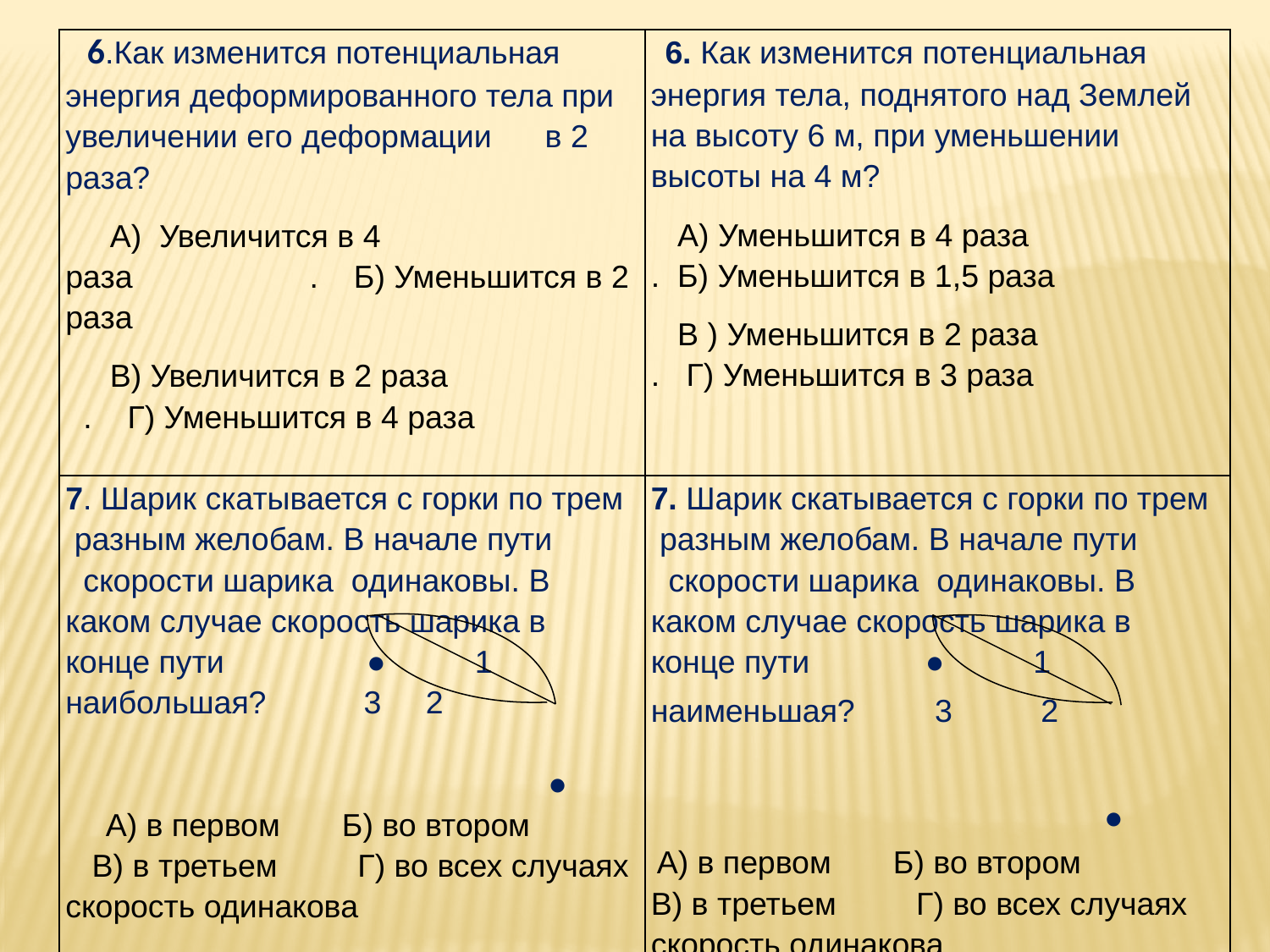

| 6.Как изменится потенциальная энергия деформированного тела при увеличении его деформации в 2 раза? А) Увеличится в 4 раза . Б) Уменьшится в 2 раза В) Увеличится в 2 раза . Г) Уменьшится в 4 раза | 6. Как изменится потенциальная энергия тела, поднятого над Землей на высоту 6 м, при уменьшении высоты на 4 м? А) Уменьшится в 4 раза . Б) Уменьшится в 1,5 раза В ) Уменьшится в 2 раза . Г) Уменьшится в 3 раза |
| --- | --- |
| 7. Шарик скатывается с горки по трем разным желобам. В начале пути скорости шарика одинаковы. В каком случае скорость шарика в конце пути ● 1 наибольшая? 3 2 ● А) в первом Б) во втором В) в третьем Г) во всех случаях скорость одинакова | 7. Шарик скатывается с горки по трем разным желобам. В начале пути скорости шарика одинаковы. В каком случае скорость шарика в конце пути ● 1 наименьшая? 3 2 ● А) в первом Б) во втором В) в третьем Г) во всех случаях скорость одинакова |